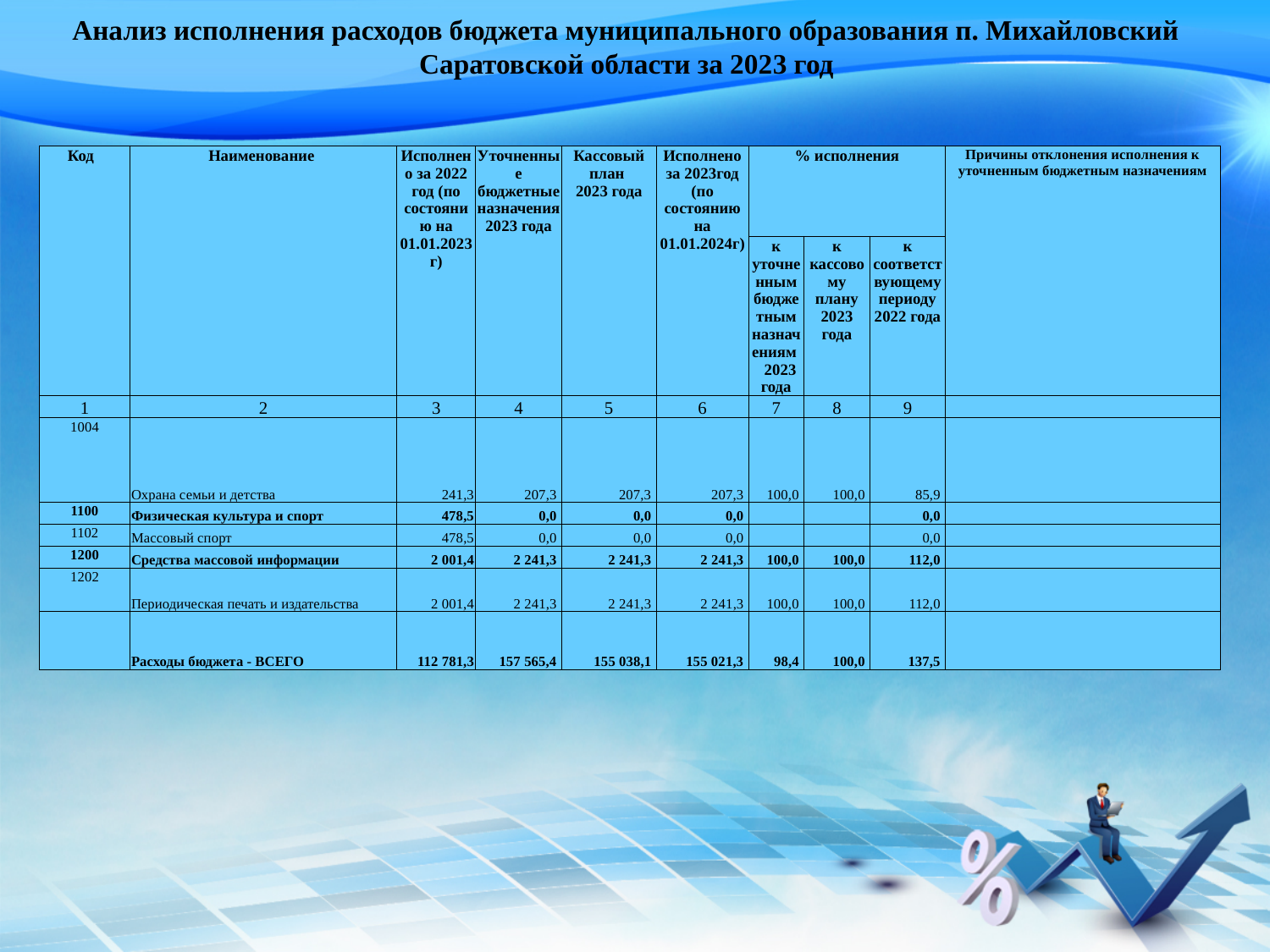

# Анализ исполнения расходов бюджета муниципального образования п. Михайловский Саратовской области за 2023 год
| Код | Наименование | Исполнено за 2022 год (по состоянию на 01.01.2023г) | Уточненные бюджетные назначения 2023 года | Кассовый план 2023 года | Исполнено за 2023год (по состоянию на 01.01.2024г) | % исполнения |  |  | Причины отклонения исполнения к уточненным бюджетным назначениям |
| --- | --- | --- | --- | --- | --- | --- | --- | --- | --- |
|  |  |  |  |  |  | к уточненным бюджетным назначениям 2023 года | к кассовому плану 2023 года | к соответствующему периоду 2022 года |  |
| 1 | 2 | 3 | 4 | 5 | 6 | 7 | 8 | 9 |  |
| 1004 | Охрана семьи и детства | 241,3 | 207,3 | 207,3 | 207,3 | 100,0 | 100,0 | 85,9 |  |
| 1100 | Физическая культура и спорт | 478,5 | 0,0 | 0,0 | 0,0 |  |  | 0,0 |  |
| 1102 | Массовый спорт | 478,5 | 0,0 | 0,0 | 0,0 |  |  | 0,0 |  |
| 1200 | Средства массовой информации | 2 001,4 | 2 241,3 | 2 241,3 | 2 241,3 | 100,0 | 100,0 | 112,0 |  |
| 1202 | Периодическая печать и издательства | 2 001,4 | 2 241,3 | 2 241,3 | 2 241,3 | 100,0 | 100,0 | 112,0 |  |
|  | Расходы бюджета - ВСЕГО | 112 781,3 | 157 565,4 | 155 038,1 | 155 021,3 | 98,4 | 100,0 | 137,5 |  |